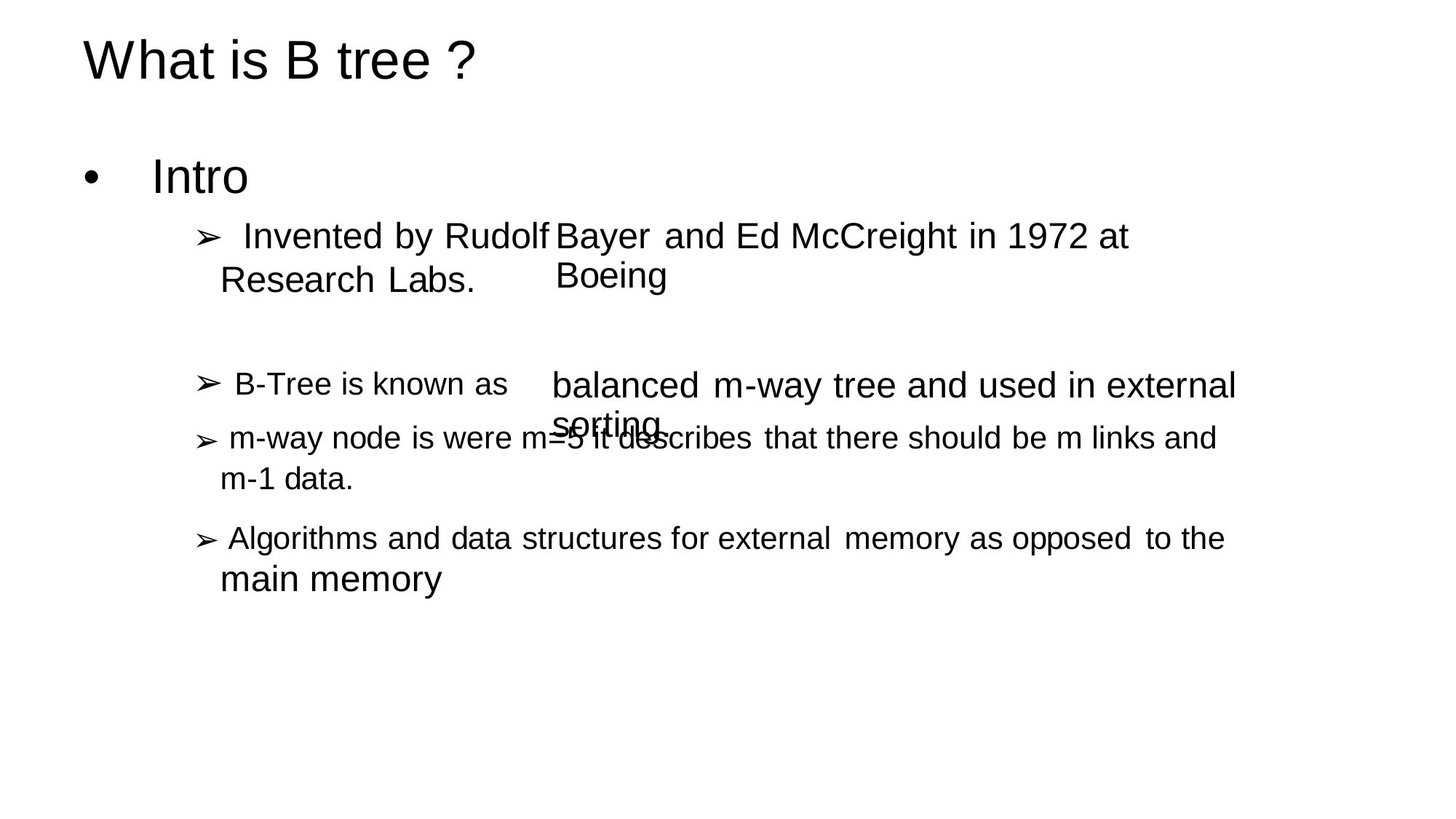

What is B tree ?
•
Intro
Invented by Rudolf
Bayer and Ed McCreight in 1972 at Boeing
➢
Research Labs.
➢ B-Tree is known as
balanced m-way tree and used in external sorting.
➢ m-way node is were m=5 it describes that there should be m links and
m-1 data.
➢ Algorithms and data structures for external memory as opposed to the
main memory